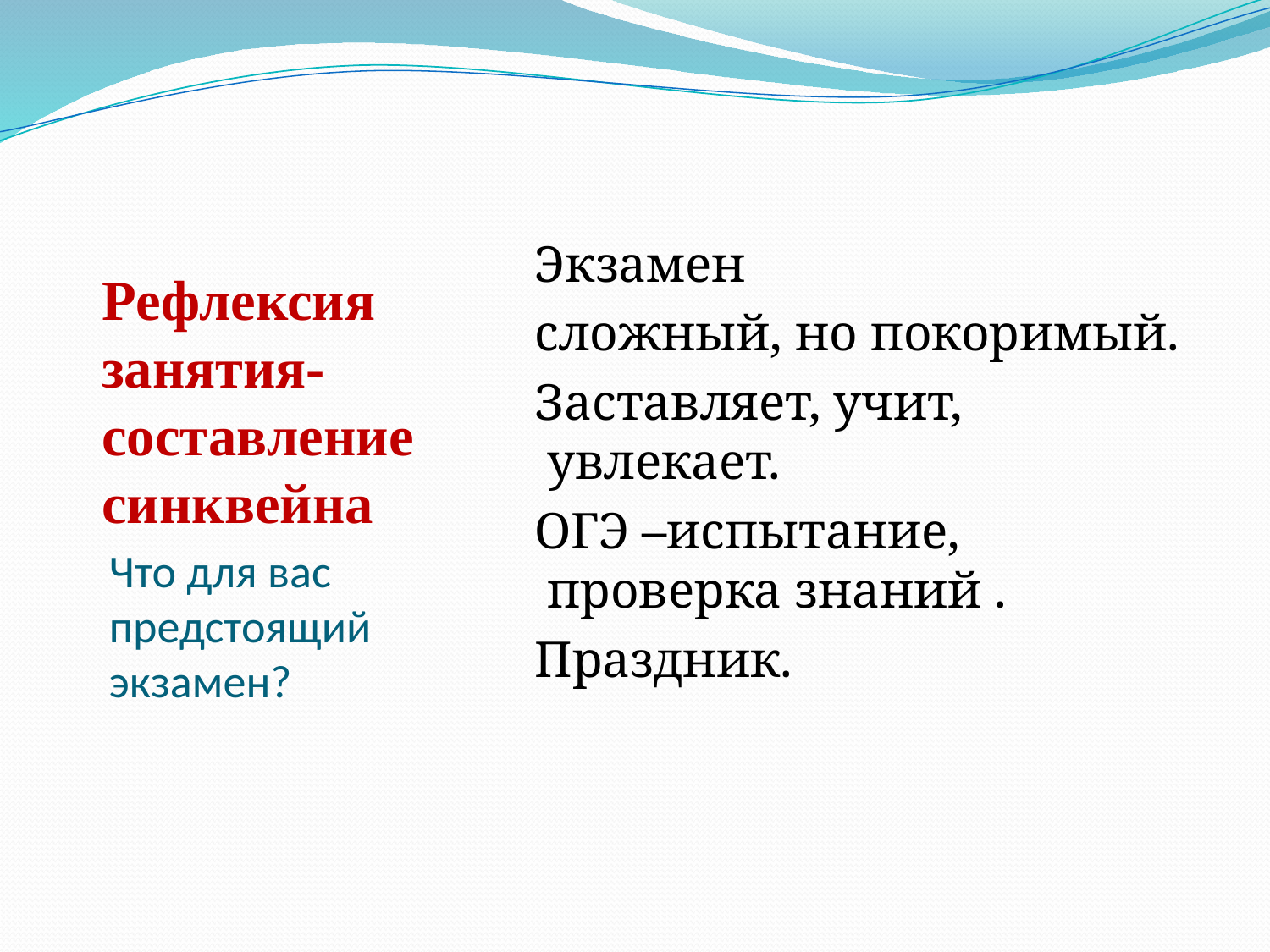

Экзамен
  сложный, но покоримый.
  Заставляет, учит, увлекает.
  ОГЭ –испытание, проверка знаний .
  Праздник.

Рефлексия занятия-составление синквейна

# Что для вас предстоящий экзамен?